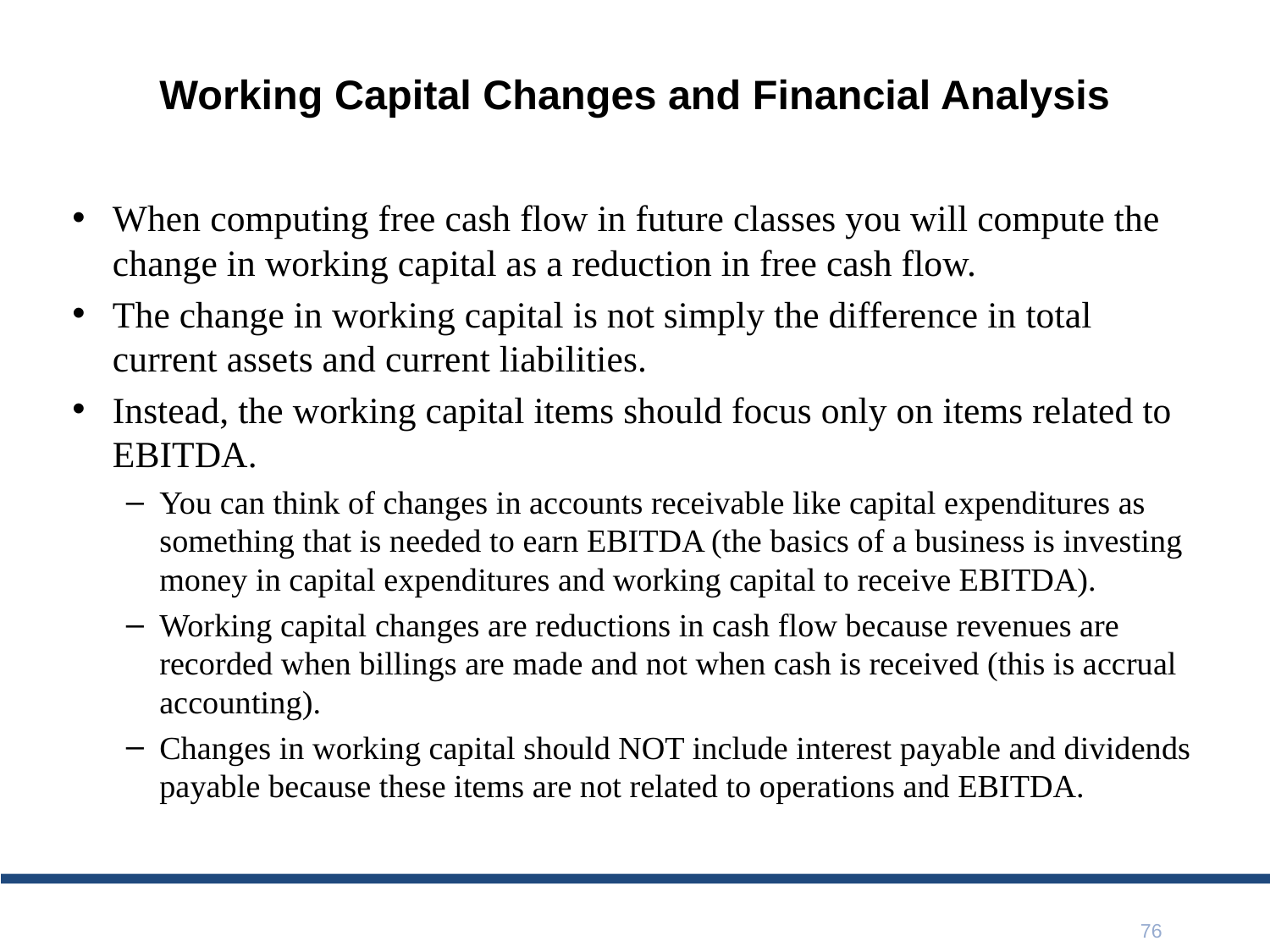

# Working Capital Changes and Financial Analysis
When computing free cash flow in future classes you will compute the change in working capital as a reduction in free cash flow.
The change in working capital is not simply the difference in total current assets and current liabilities.
Instead, the working capital items should focus only on items related to EBITDA.
You can think of changes in accounts receivable like capital expenditures as something that is needed to earn EBITDA (the basics of a business is investing money in capital expenditures and working capital to receive EBITDA).
Working capital changes are reductions in cash flow because revenues are recorded when billings are made and not when cash is received (this is accrual accounting).
Changes in working capital should NOT include interest payable and dividends payable because these items are not related to operations and EBITDA.
76